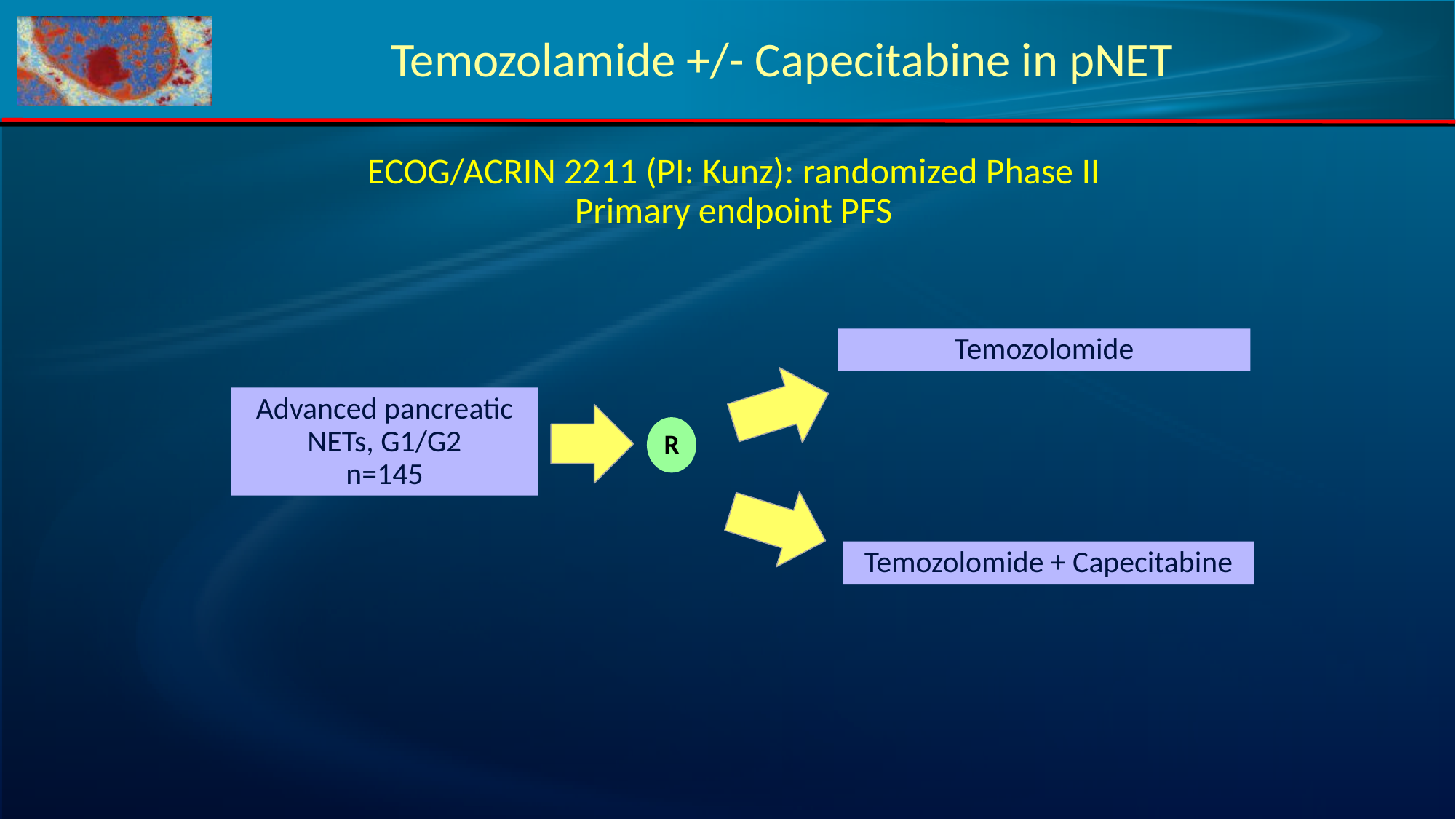

# Temozolamide +/- Capecitabine in pNET
ECOG/ACRIN 2211 (PI: Kunz): randomized Phase II
Primary endpoint PFS
Temozolomide

Advanced pancreatic NETs, G1/G2
n=145

R

Temozolomide + Capecitabine